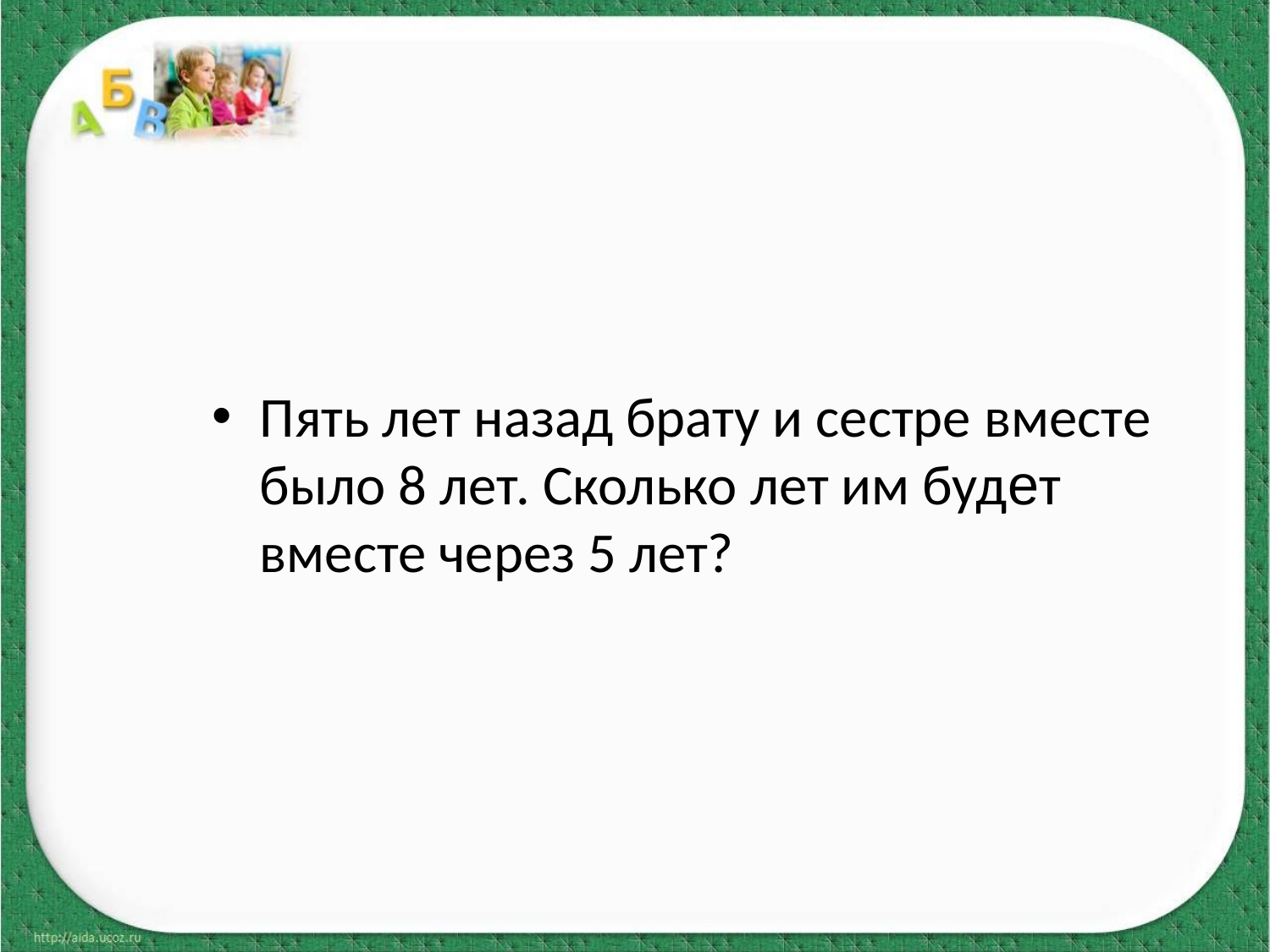

Пять лет назад брату и сестре вместе было 8 лет. Сколько лет им будет вместе через 5 лет?